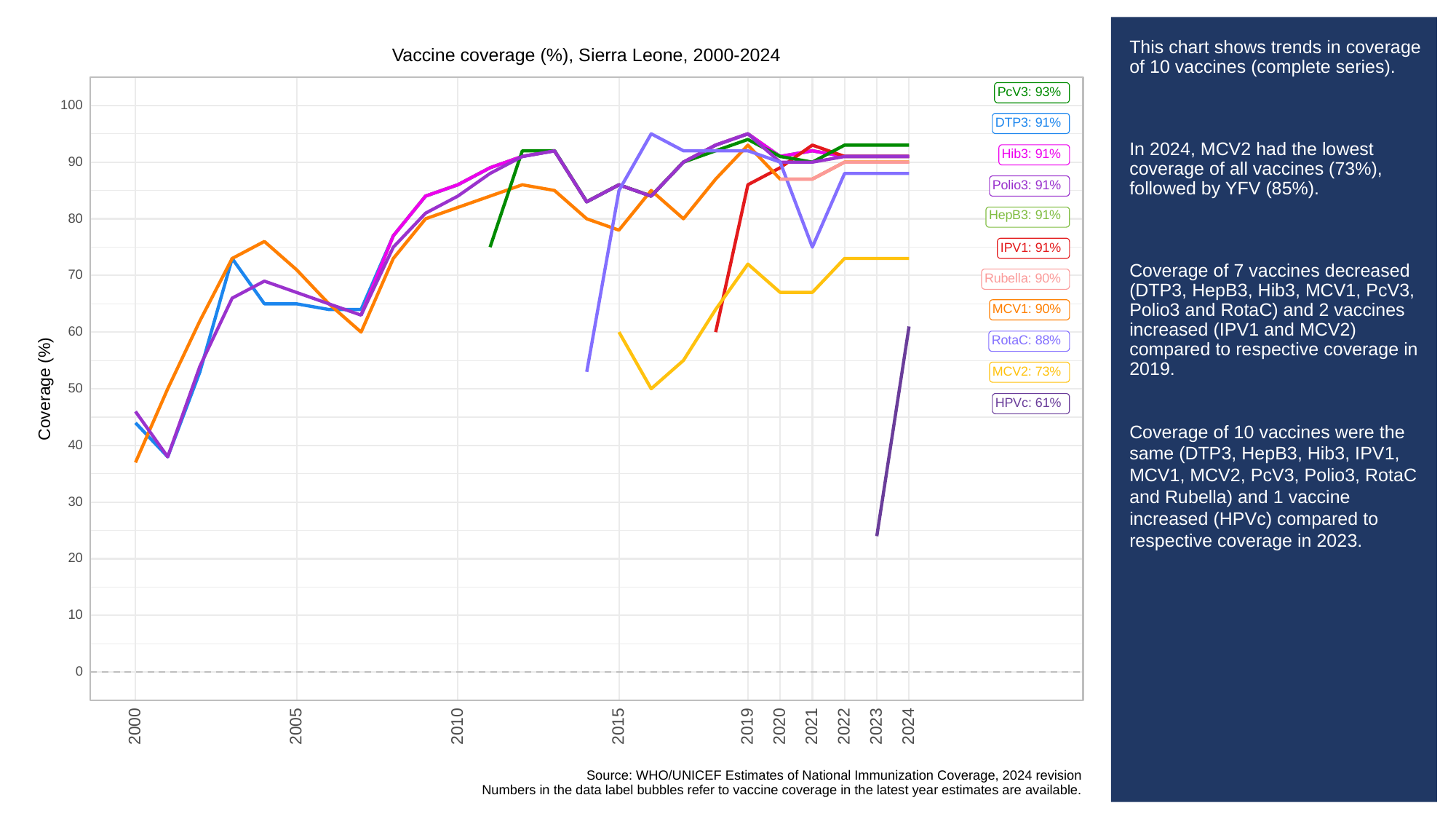

# This chart shows trends in coverage of 10 vaccines (complete series).

In 2024, MCV2 had the lowest coverage of all vaccines (73%), followed by YFV (85%).

Coverage of 7 vaccines decreased (DTP3, HepB3, Hib3, MCV1, PcV3, Polio3 and RotaC) and 2 vaccines increased (IPV1 and MCV2) compared to respective coverage in 2019.

Coverage of 10 vaccines were the same (DTP3, HepB3, Hib3, IPV1, MCV1, MCV2, PcV3, Polio3, RotaC and Rubella) and 1 vaccine increased (HPVc) compared to respective coverage in 2023.

Vaccine coverage (%), Sierra Leone, 2000-2024

PcV3: 93%

100

DTP3: 91%

Hib3: 91%

90

Polio3: 91%

HepB3: 91%
80

IPV1: 91%

70
Rubella: 90%

MCV1: 90%

60

RotaC: 88%

MCV2: 73%
Coverage (%)
50

HPVc: 61%

40

30

20

10

0

2023
2000
2005
2010
2015
2019
2020
2021
2022
2024
Source: WHO/UNICEF Estimates of National Immunization Coverage, 2024 revision
Numbers in the data label bubbles refer to vaccine coverage in the latest year estimates are available.